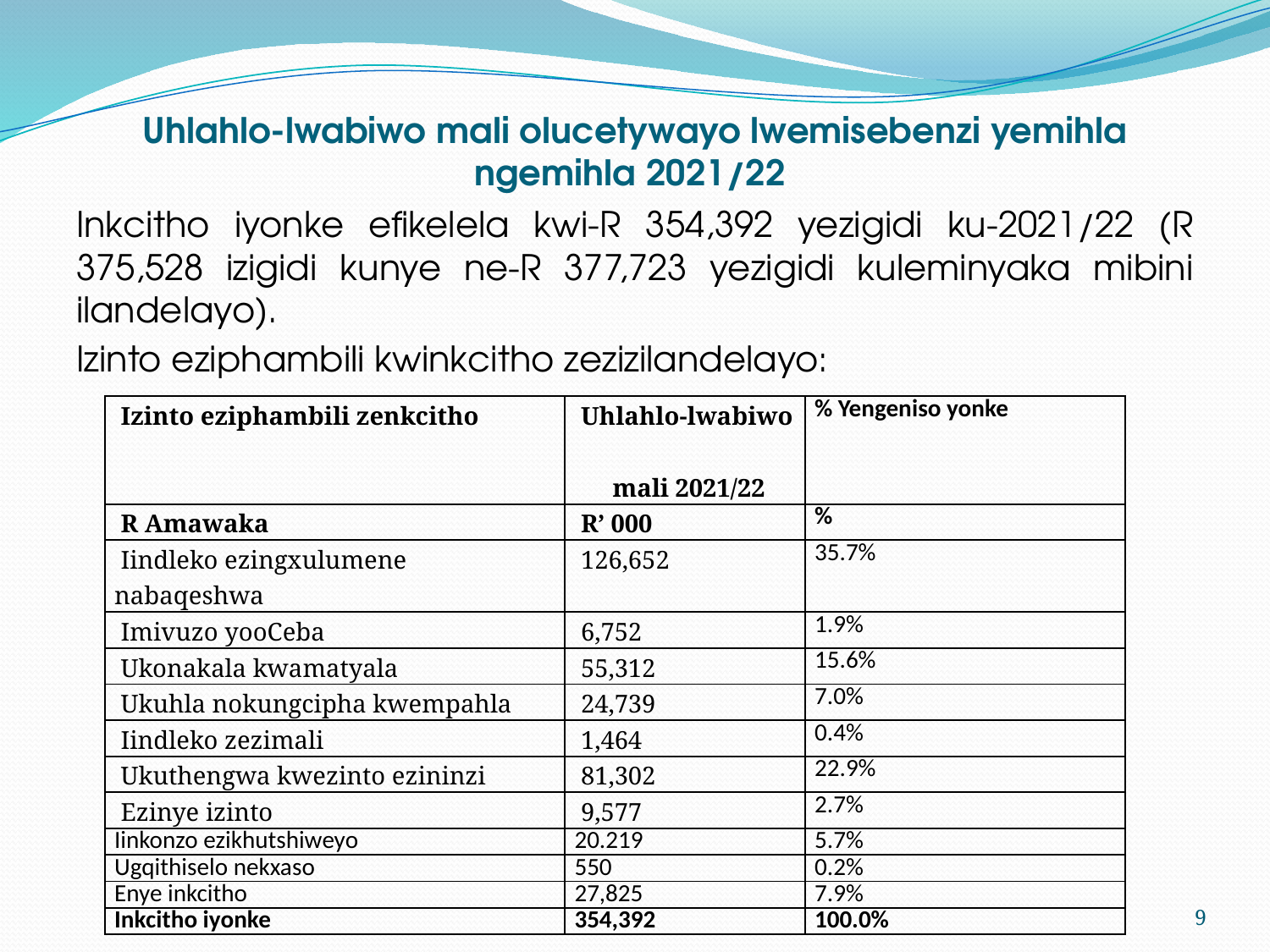

# Uhlahlo-lwabiwo mali olucetywayo lwemisebenzi yemihla ngemihla 2021/22
Inkcitho iyonke efikelela kwi-R 354,392 yezigidi ku-2021/22 (R 375,528 izigidi kunye ne-R 377,723 yezigidi kuleminyaka mibini ilandelayo).
Izinto eziphambili kwinkcitho zezizilandelayo:

| Izinto eziphambili zenkcitho | Uhlahlo-lwabiwo mali 2021/22 | % Yengeniso yonke |
| --- | --- | --- |
| R Amawaka | R’ 000 | % |
| Iindleko ezingxulumene nabaqeshwa | 126,652 | 35.7% |
| Imivuzo yooCeba | 6,752 | 1.9% |
| Ukonakala kwamatyala | 55,312 | 15.6% |
| Ukuhla nokungcipha kwempahla | 24,739 | 7.0% |
| Iindleko zezimali | 1,464 | 0.4% |
| Ukuthengwa kwezinto ezininzi | 81,302 | 22.9% |
| Ezinye izinto | 9,577 | 2.7% |
| Iinkonzo ezikhutshiweyo | 20.219 | 5.7% |
| Ugqithiselo nekxaso | 550 | 0.2% |
| Enye inkcitho | 27,825 | 7.9% |
| Inkcitho iyonke | 354,392 | 100.0% |

9